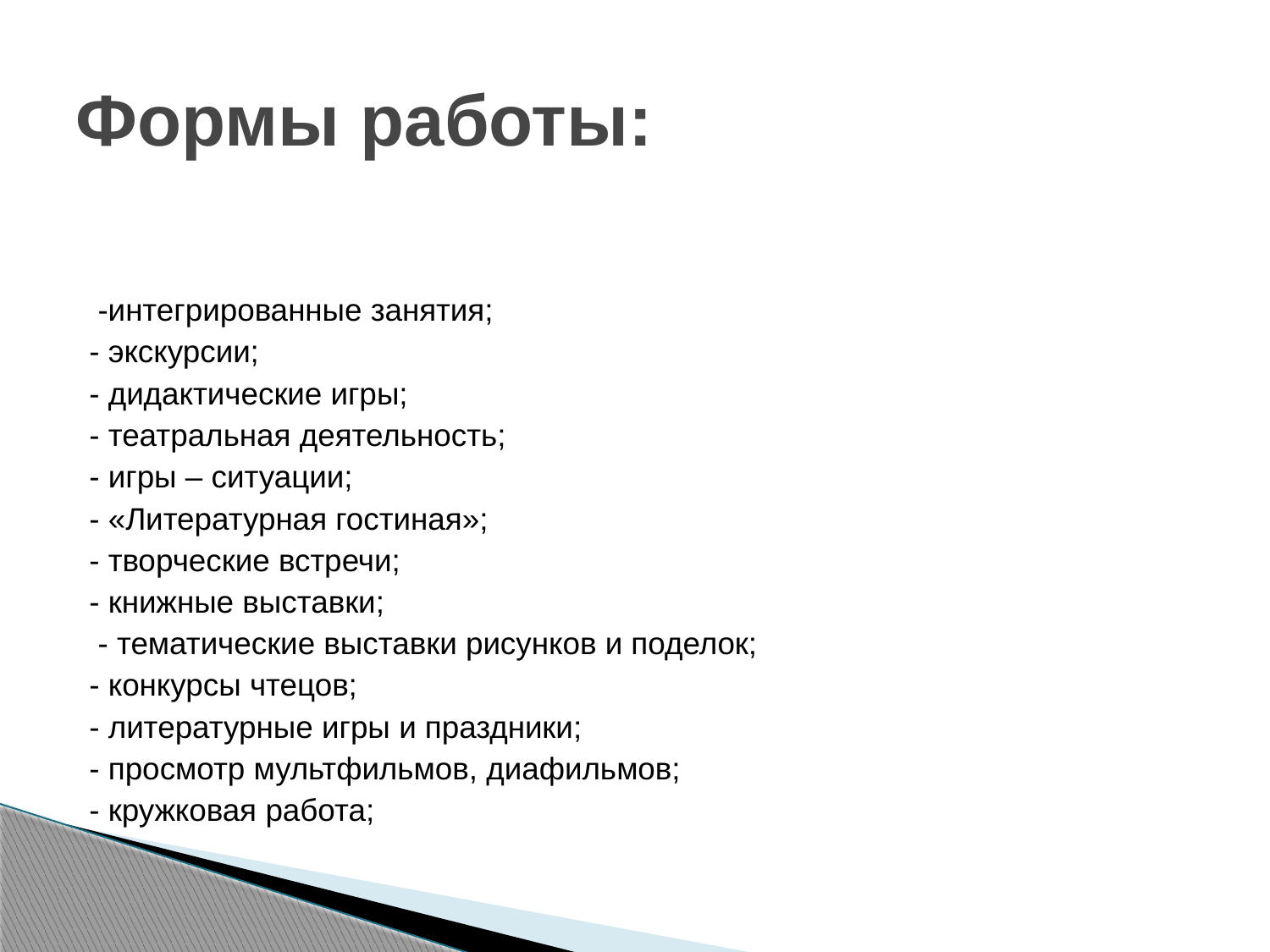

# Формы работы:

 -интегрированные занятия;
- экскурсии;
- дидактические игры;
- театральная деятельность;
- игры – ситуации;
- «Литературная гостиная»;
- творческие встречи;
- книжные выставки;
 - тематические выставки рисунков и поделок;
- конкурсы чтецов;
- литературные игры и праздники;
- просмотр мультфильмов, диафильмов;
- кружковая работа;